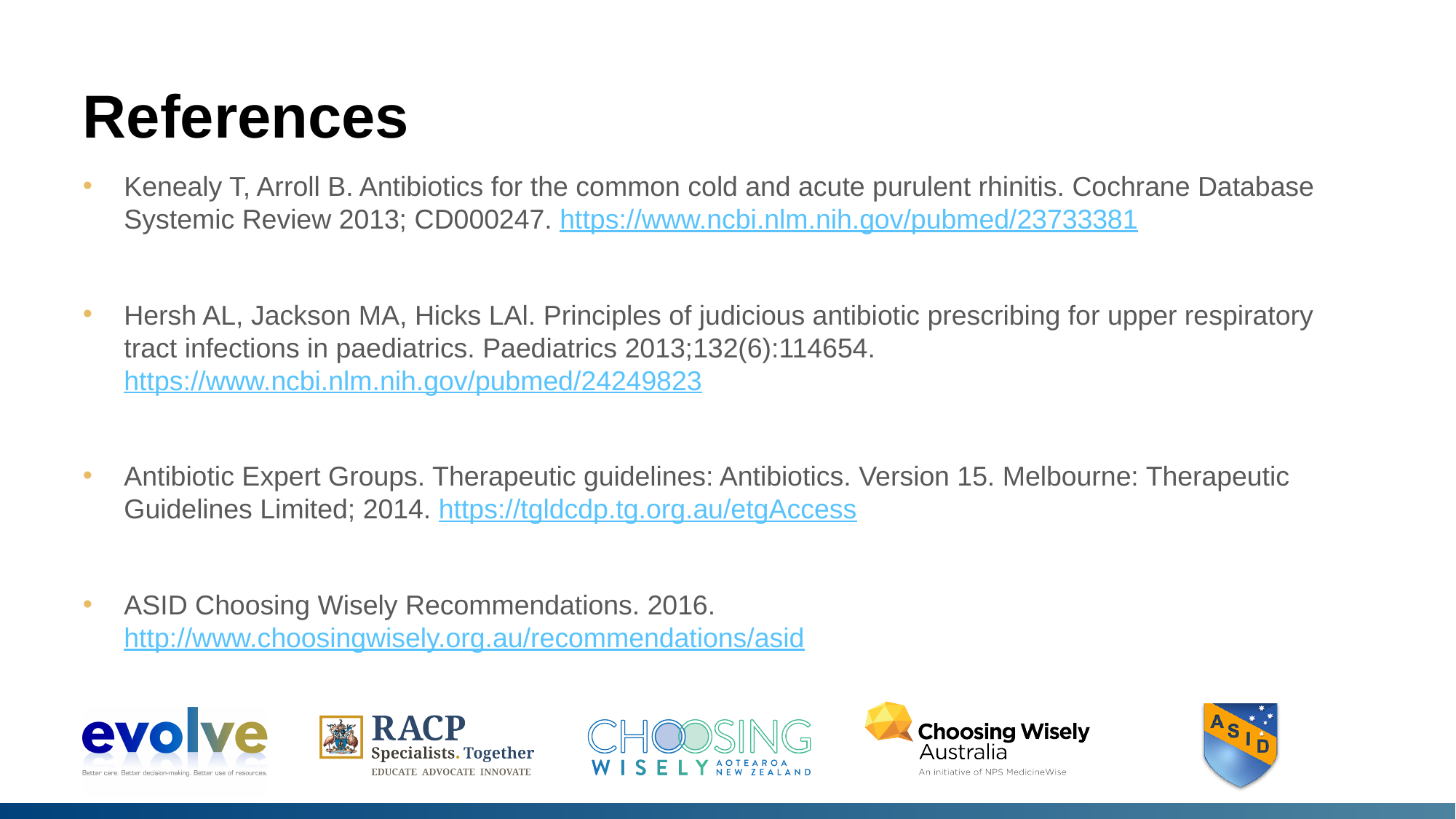

# References
Kenealy T, Arroll B. Antibiotics for the common cold and acute purulent rhinitis. Cochrane Database Systemic Review 2013; CD000247. https://www.ncbi.nlm.nih.gov/pubmed/23733381

Hersh AL, Jackson MA, Hicks LAl. Principles of judicious antibiotic prescribing for upper respiratory tract infections in paediatrics. Paediatrics 2013;132(6):114654. https://www.ncbi.nlm.nih.gov/pubmed/24249823

Antibiotic Expert Groups. Therapeutic guidelines: Antibiotics. Version 15. Melbourne: Therapeutic Guidelines Limited; 2014. https://tgldcdp.tg.org.au/etgAccess

ASID Choosing Wisely Recommendations. 2016. http://www.choosingwisely.org.au/recommendations/asid